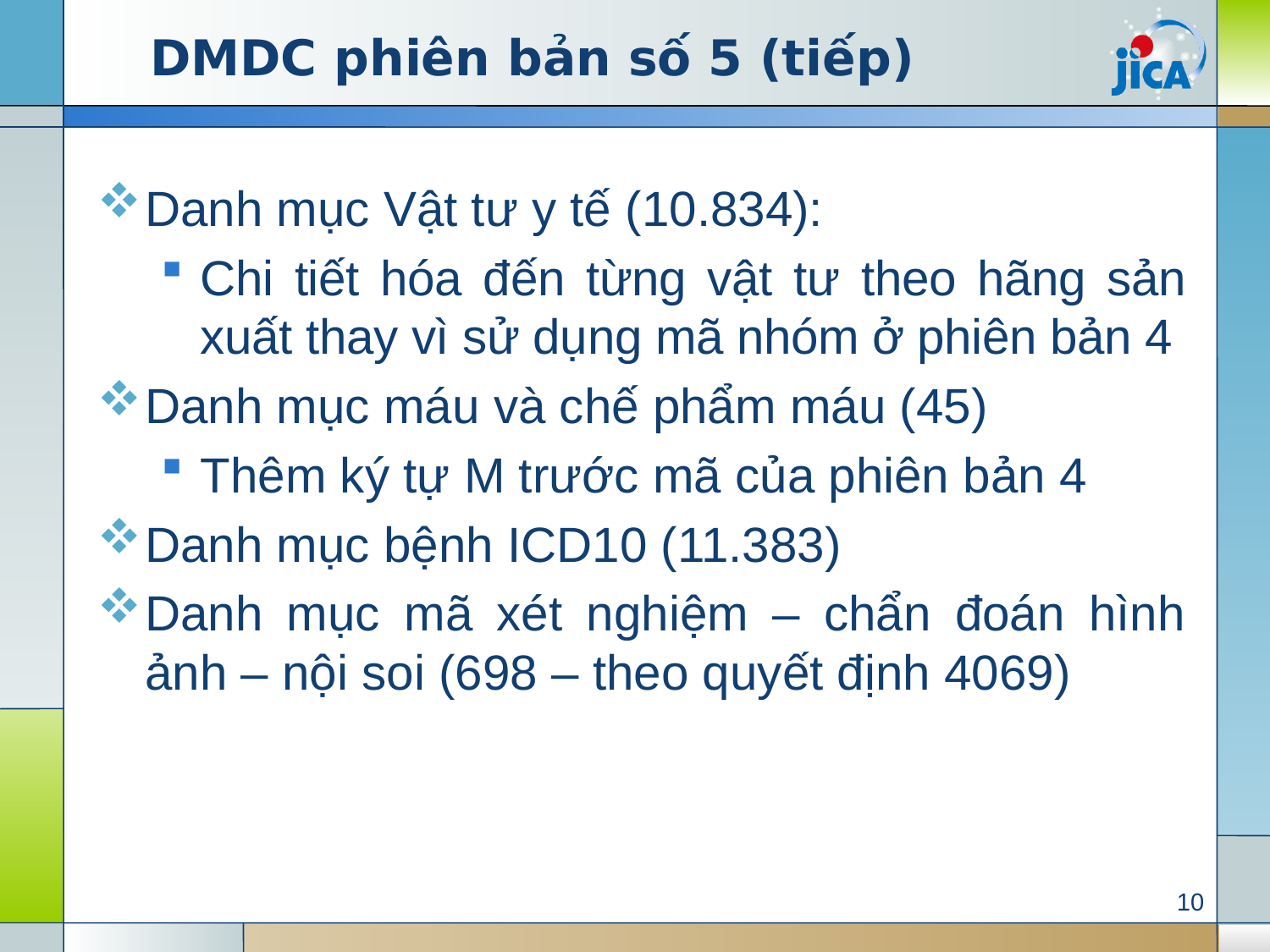

# DMDC phiên bản số 5 (tiếp)
Danh mục Vật tư y tế (10.834):
Chi tiết hóa đến từng vật tư theo hãng sản xuất thay vì sử dụng mã nhóm ở phiên bản 4
Danh mục máu và chế phẩm máu (45)
Thêm ký tự M trước mã của phiên bản 4
Danh mục bệnh ICD10 (11.383)
Danh mục mã xét nghiệm – chẩn đoán hình ảnh – nội soi (698 – theo quyết định 4069)
10